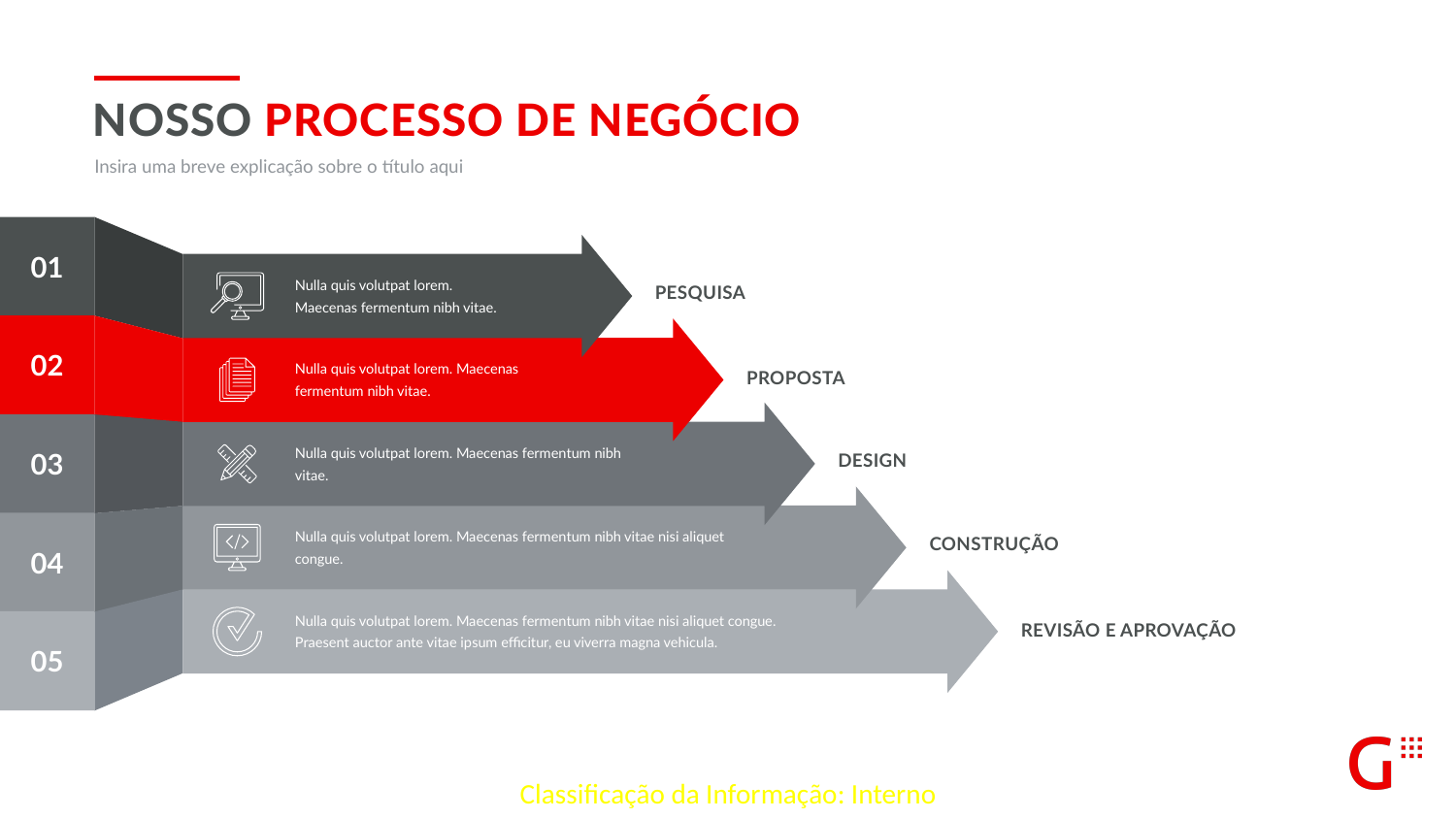

NOSSO PROCESSO DE NEGÓCIO
Insira uma breve explicação sobre o título aqui

01

Nulla quis volutpat lorem. Maecenas fermentum nibh vitae.

PESQUISA

02

Nulla quis volutpat lorem. Maecenas fermentum nibh vitae.

PROPOSTA

03

Nulla quis volutpat lorem. Maecenas fermentum nibh vitae.

DESIGN

04
Nulla quis volutpat lorem. Maecenas fermentum nibh vitae nisi aliquet congue.

CONSTRUÇÃO

Nulla quis volutpat lorem. Maecenas fermentum nibh vitae nisi aliquet congue. Praesent auctor ante vitae ipsum efficitur, eu viverra magna vehicula.

05
REVISÃO E APROVAÇÃO